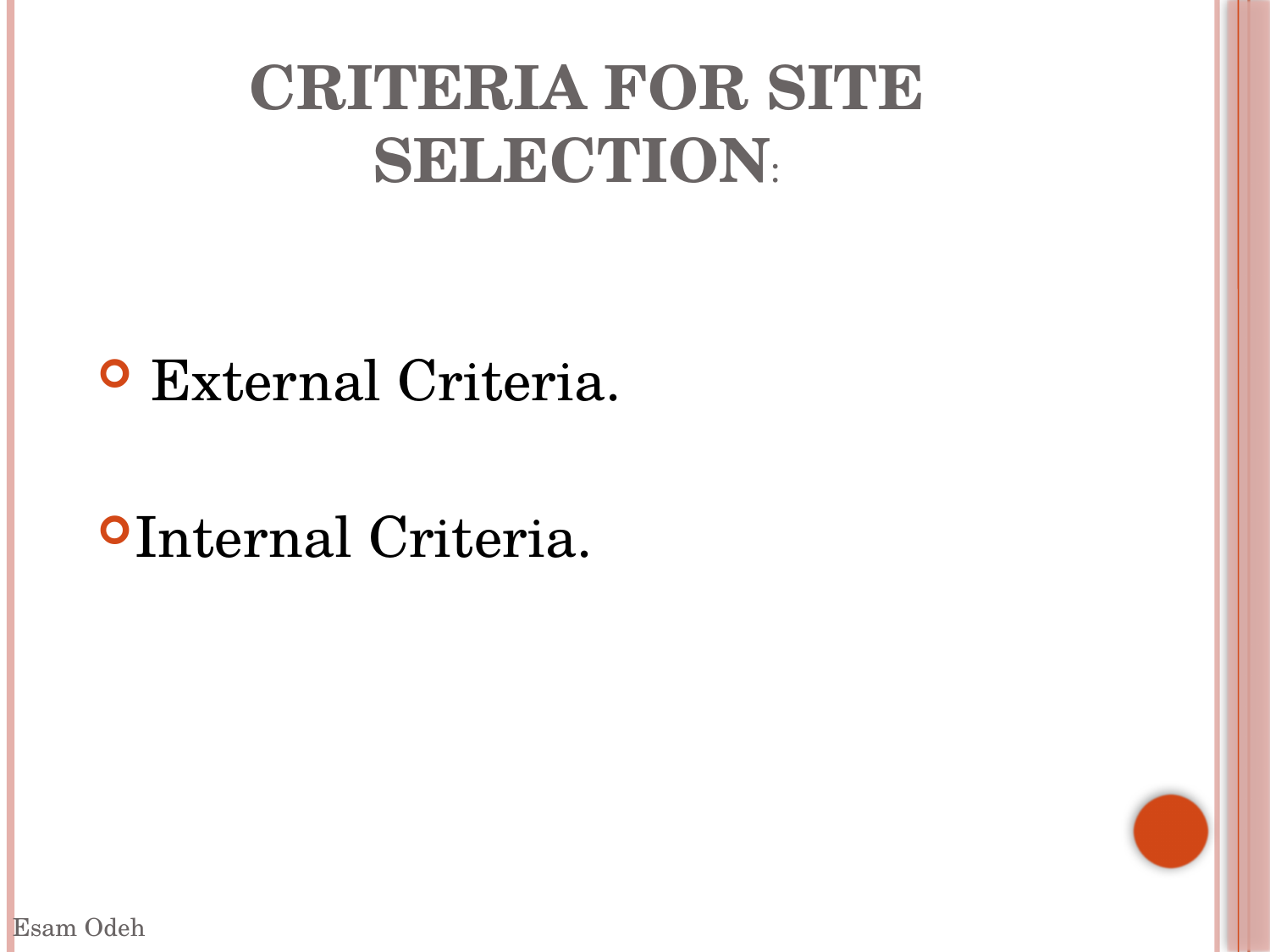

# Criteria for Site selection:
 External Criteria.

Internal Criteria.
Esam Odeh